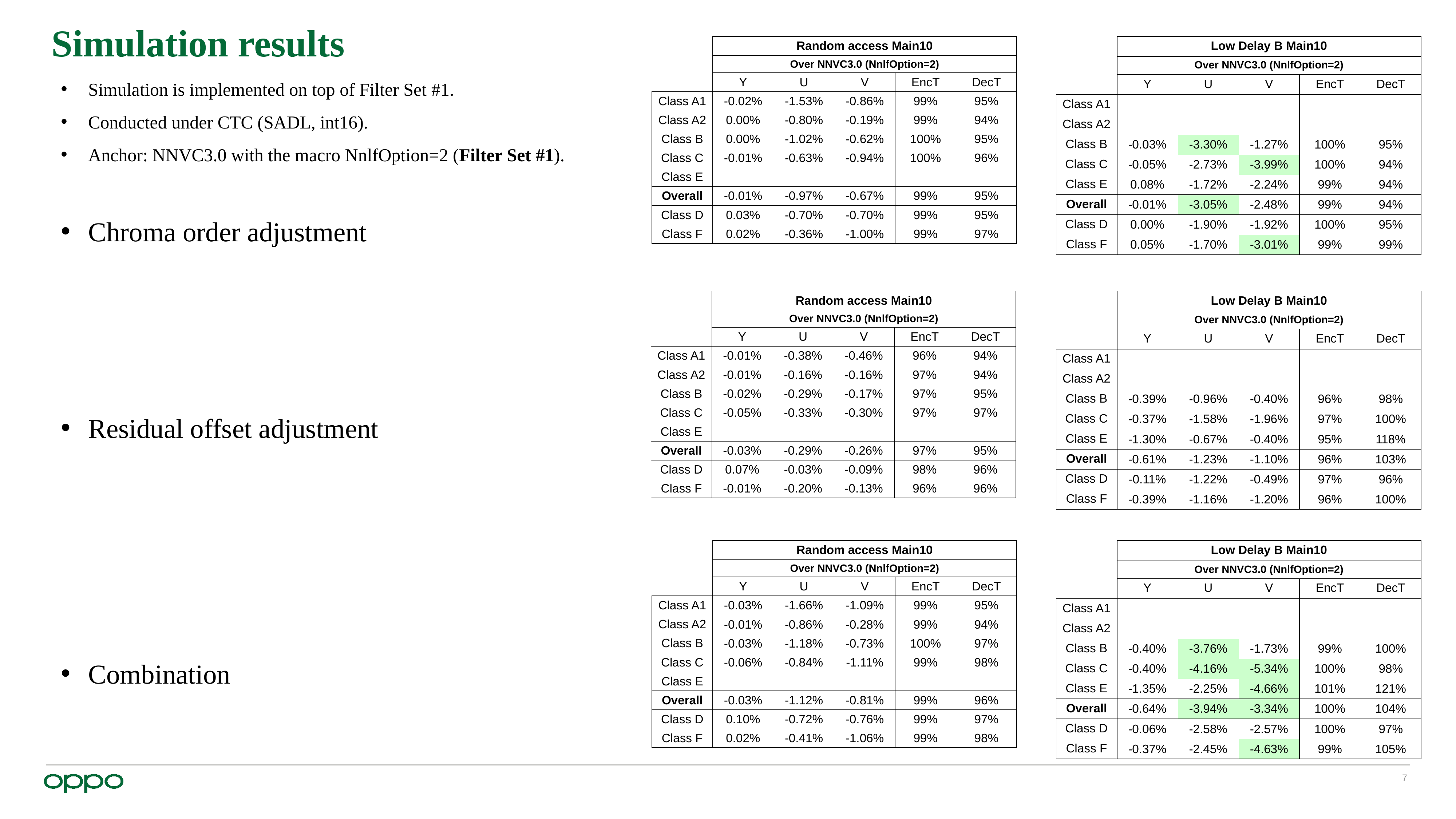

# Simulation results
|  | Low Delay B Main10 |  |  |  |  |
| --- | --- | --- | --- | --- | --- |
|  | Over NNVC3.0 (NnlfOption=2) |  |  |  |  |
|  | Y | U | V | EncT | DecT |
| Class A1 |  |  |  |  |  |
| Class A2 |  |  |  |  |  |
| Class B | -0.03% | -3.30% | -1.27% | 100% | 95% |
| Class C | -0.05% | -2.73% | -3.99% | 100% | 94% |
| Class E | 0.08% | -1.72% | -2.24% | 99% | 94% |
| Overall | -0.01% | -3.05% | -2.48% | 99% | 94% |
| Class D | 0.00% | -1.90% | -1.92% | 100% | 95% |
| Class F | 0.05% | -1.70% | -3.01% | 99% | 99% |
|  | Random access Main10 |  |  |  |  |
| --- | --- | --- | --- | --- | --- |
|  | Over NNVC3.0 (NnlfOption=2) |  |  |  |  |
|  | Y | U | V | EncT | DecT |
| Class A1 | -0.02% | -1.53% | -0.86% | 99% | 95% |
| Class A2 | 0.00% | -0.80% | -0.19% | 99% | 94% |
| Class B | 0.00% | -1.02% | -0.62% | 100% | 95% |
| Class C | -0.01% | -0.63% | -0.94% | 100% | 96% |
| Class E |  |  |  |  |  |
| Overall | -0.01% | -0.97% | -0.67% | 99% | 95% |
| Class D | 0.03% | -0.70% | -0.70% | 99% | 95% |
| Class F | 0.02% | -0.36% | -1.00% | 99% | 97% |
Simulation is implemented on top of Filter Set #1.
Conducted under CTC (SADL, int16).
Anchor: NNVC3.0 with the macro NnlfOption=2 (Filter Set #1).

Chroma order adjustment

Residual offset adjustment

Combination

|  | Random access Main10 |  |  |  |  |
| --- | --- | --- | --- | --- | --- |
|  | Over NNVC3.0 (NnlfOption=2) |  |  |  |  |
|  | Y | U | V | EncT | DecT |
| Class A1 | -0.01% | -0.38% | -0.46% | 96% | 94% |
| Class A2 | -0.01% | -0.16% | -0.16% | 97% | 94% |
| Class B | -0.02% | -0.29% | -0.17% | 97% | 95% |
| Class C | -0.05% | -0.33% | -0.30% | 97% | 97% |
| Class E |  |  |  |  |  |
| Overall | -0.03% | -0.29% | -0.26% | 97% | 95% |
| Class D | 0.07% | -0.03% | -0.09% | 98% | 96% |
| Class F | -0.01% | -0.20% | -0.13% | 96% | 96% |
|  | Low Delay B Main10 |  |  |  |  |
| --- | --- | --- | --- | --- | --- |
|  | Over NNVC3.0 (NnlfOption=2) |  |  |  |  |
|  | Y | U | V | EncT | DecT |
| Class A1 |  |  |  |  |  |
| Class A2 |  |  |  |  |  |
| Class B | -0.39% | -0.96% | -0.40% | 96% | 98% |
| Class C | -0.37% | -1.58% | -1.96% | 97% | 100% |
| Class E | -1.30% | -0.67% | -0.40% | 95% | 118% |
| Overall | -0.61% | -1.23% | -1.10% | 96% | 103% |
| Class D | -0.11% | -1.22% | -0.49% | 97% | 96% |
| Class F | -0.39% | -1.16% | -1.20% | 96% | 100% |
|  | Random access Main10 |  |  |  |  |
| --- | --- | --- | --- | --- | --- |
|  | Over NNVC3.0 (NnlfOption=2) |  |  |  |  |
|  | Y | U | V | EncT | DecT |
| Class A1 | -0.03% | -1.66% | -1.09% | 99% | 95% |
| Class A2 | -0.01% | -0.86% | -0.28% | 99% | 94% |
| Class B | -0.03% | -1.18% | -0.73% | 100% | 97% |
| Class C | -0.06% | -0.84% | -1.11% | 99% | 98% |
| Class E |  |  |  |  |  |
| Overall | -0.03% | -1.12% | -0.81% | 99% | 96% |
| Class D | 0.10% | -0.72% | -0.76% | 99% | 97% |
| Class F | 0.02% | -0.41% | -1.06% | 99% | 98% |
|  | Low Delay B Main10 |  |  |  |  |
| --- | --- | --- | --- | --- | --- |
|  | Over NNVC3.0 (NnlfOption=2) |  |  |  |  |
|  | Y | U | V | EncT | DecT |
| Class A1 |  |  |  |  |  |
| Class A2 |  |  |  |  |  |
| Class B | -0.40% | -3.76% | -1.73% | 99% | 100% |
| Class C | -0.40% | -4.16% | -5.34% | 100% | 98% |
| Class E | -1.35% | -2.25% | -4.66% | 101% | 121% |
| Overall | -0.64% | -3.94% | -3.34% | 100% | 104% |
| Class D | -0.06% | -2.58% | -2.57% | 100% | 97% |
| Class F | -0.37% | -2.45% | -4.63% | 99% | 105% |